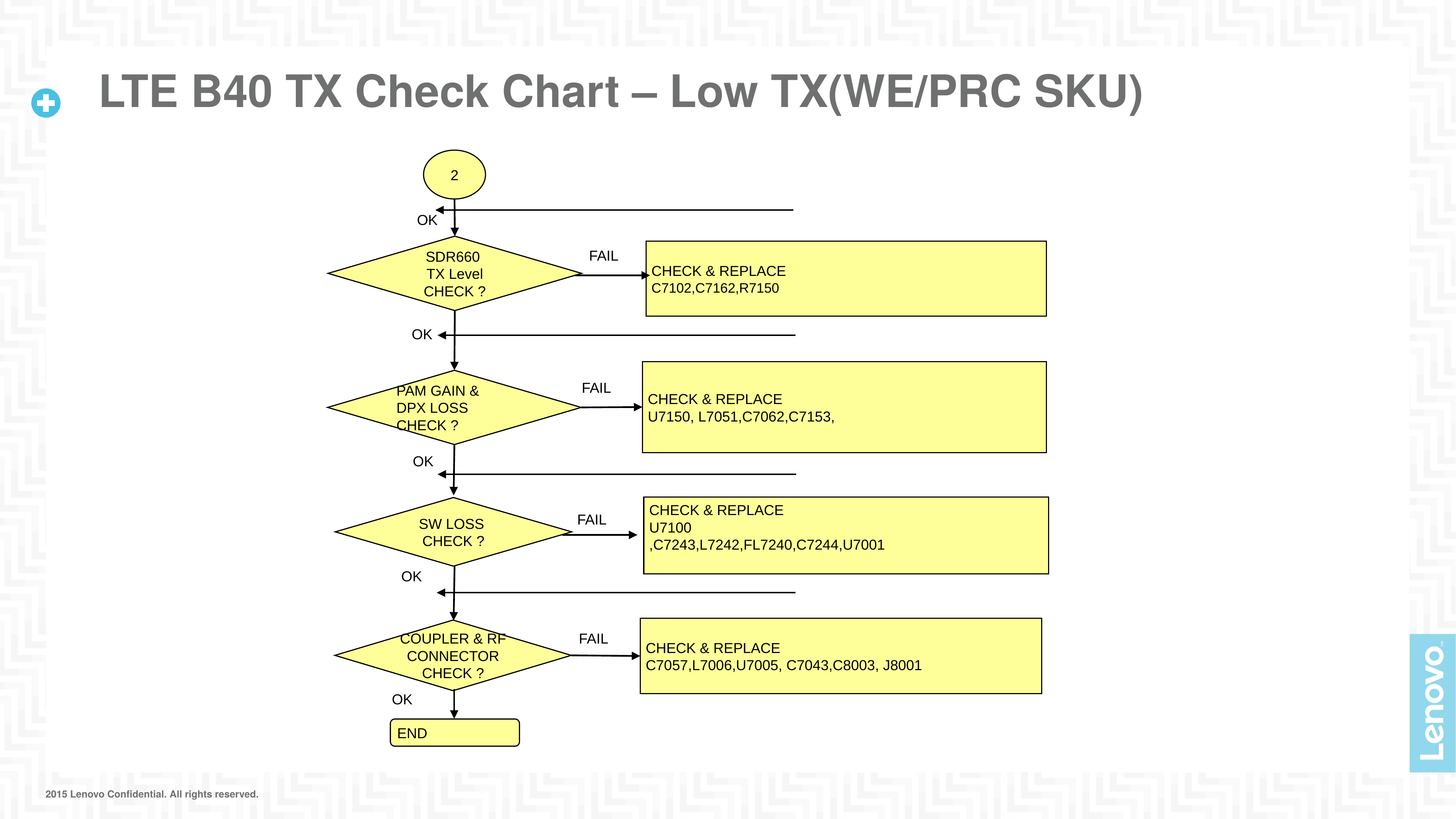

# LTE B40 TX Check Chart – Low TX(WE/PRC SKU)
2
OK
SDR660
TX Level
CHECK ?
CHECK & REPLACE
C7102,C7162,R7150
FAIL
OK
CHECK & REPLACE
U7150, L7051,C7062,C7153,
PAM GAIN & DPX LOSS CHECK ?
FAIL
OK
CHECK & REPLACE
U7100
,C7243,L7242,FL7240,C7244,U7001

SW LOSS
CHECK ?
FAIL
OK
CHECK & REPLACE
C7057,L7006,U7005, C7043,C8003, J8001
COUPLER & RF CONNECTOR
CHECK ?
FAIL
OK

END